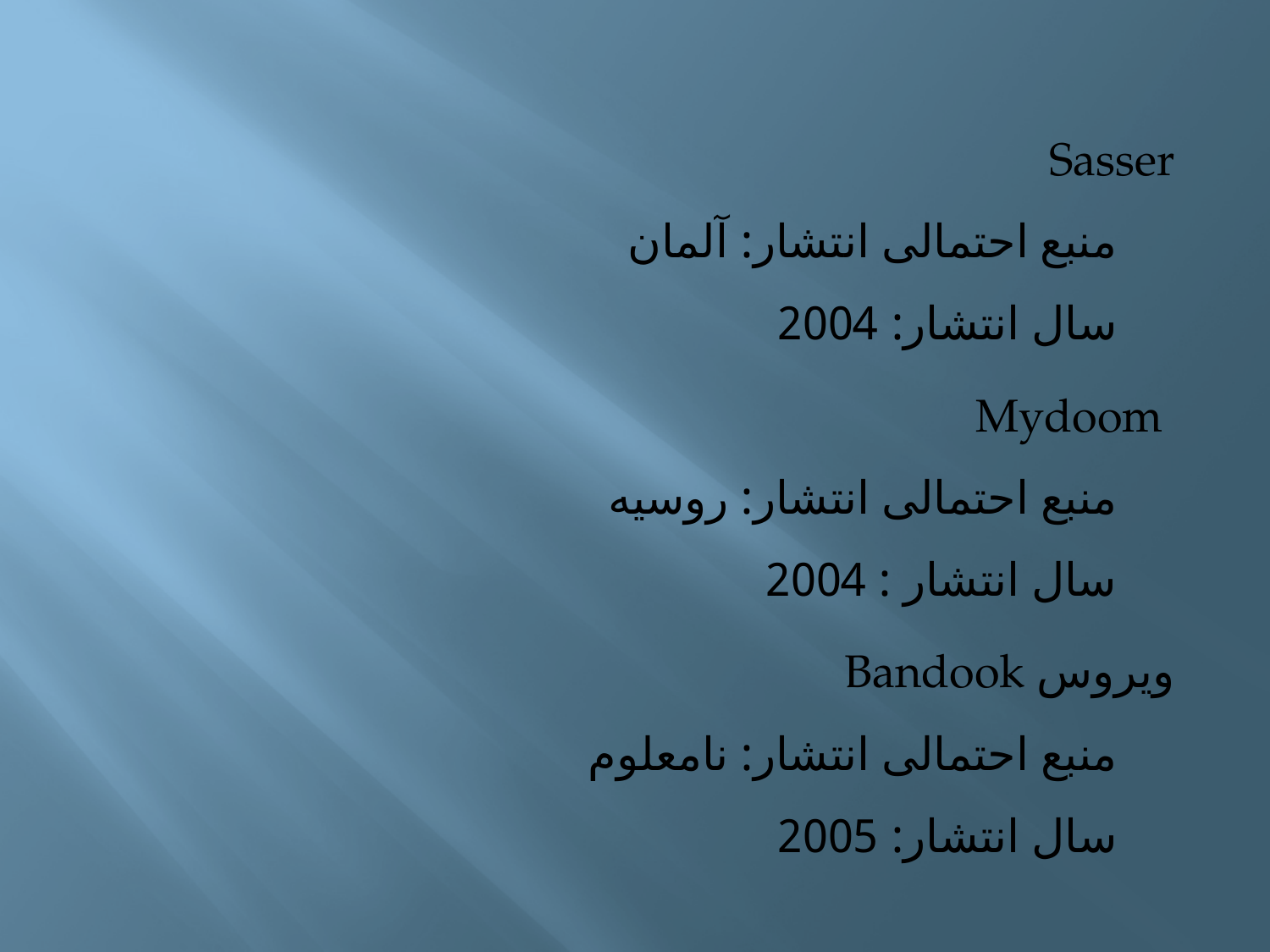

Sasser
منبع احتمالی انتشار: آلمان
سال انتشار: 2004
 Mydoom
منبع احتمالی انتشار: روسیه
سال انتشار : 2004
ویروس Bandook
منبع احتمالی انتشار: نامعلوم
سال انتشار: 2005